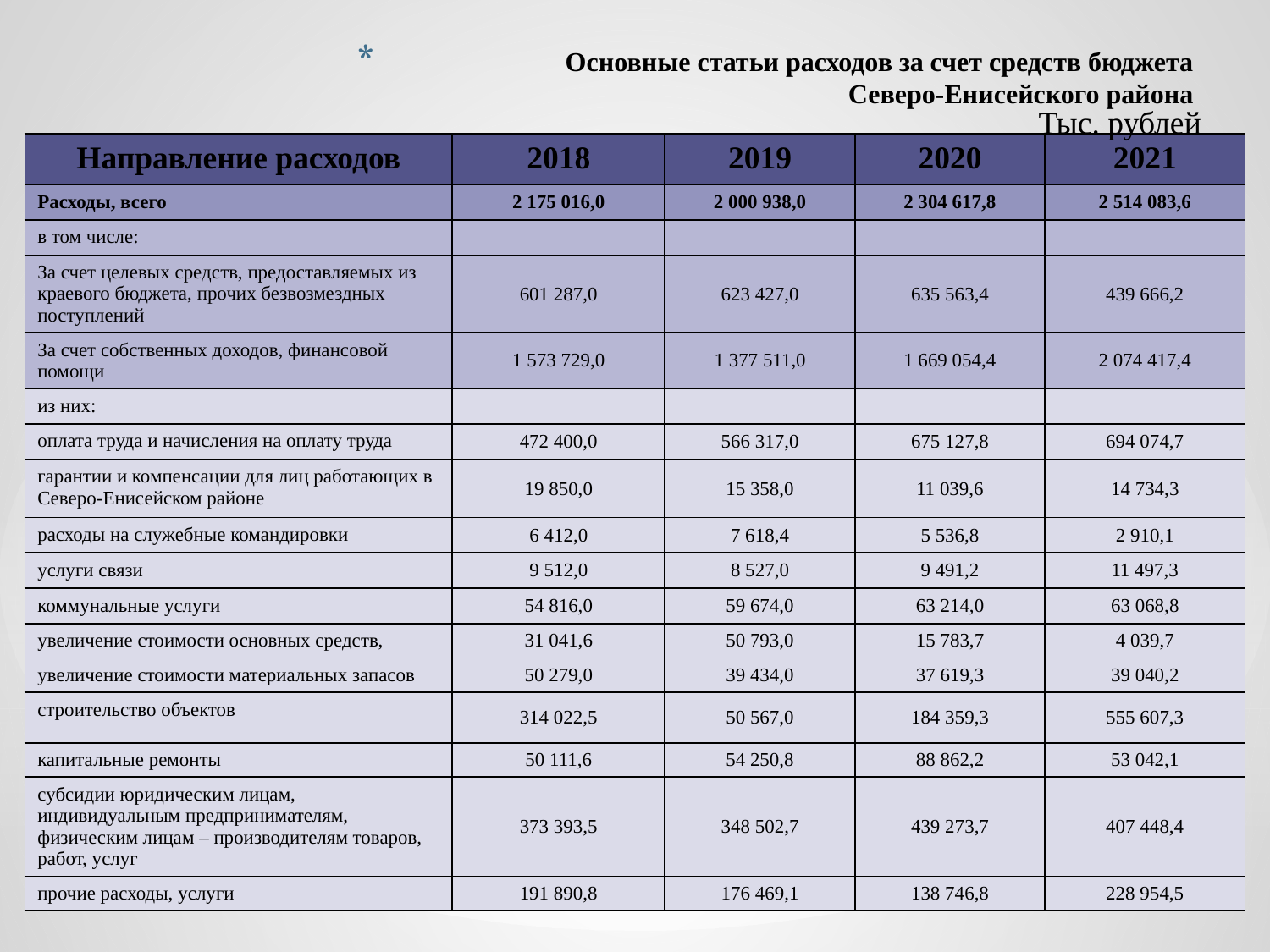

# Основные статьи расходов за счет средств бюджета Северо-Енисейского района
Тыс. рублей
| Направление расходов | 2018 | 2019 | 2020 | 2021 |
| --- | --- | --- | --- | --- |
| Расходы, всего | 2 175 016,0 | 2 000 938,0 | 2 304 617,8 | 2 514 083,6 |
| в том числе: |  |  |  |  |
| За счет целевых средств, предоставляемых из краевого бюджета, прочих безвозмездных поступлений | 601 287,0 | 623 427,0 | 635 563,4 | 439 666,2 |
| За счет собственных доходов, финансовой помощи | 1 573 729,0 | 1 377 511,0 | 1 669 054,4 | 2 074 417,4 |
| из них: |  |  |  |  |
| оплата труда и начисления на оплату труда | 472 400,0 | 566 317,0 | 675 127,8 | 694 074,7 |
| гарантии и компенсации для лиц работающих в Северо-Енисейском районе | 19 850,0 | 15 358,0 | 11 039,6 | 14 734,3 |
| расходы на служебные командировки | 6 412,0 | 7 618,4 | 5 536,8 | 2 910,1 |
| услуги связи | 9 512,0 | 8 527,0 | 9 491,2 | 11 497,3 |
| коммунальные услуги | 54 816,0 | 59 674,0 | 63 214,0 | 63 068,8 |
| увеличение стоимости основных средств, | 31 041,6 | 50 793,0 | 15 783,7 | 4 039,7 |
| увеличение стоимости материальных запасов | 50 279,0 | 39 434,0 | 37 619,3 | 39 040,2 |
| строительство объектов | 314 022,5 | 50 567,0 | 184 359,3 | 555 607,3 |
| капитальные ремонты | 50 111,6 | 54 250,8 | 88 862,2 | 53 042,1 |
| субсидии юридическим лицам, индивидуальным предпринимателям, физическим лицам – производителям товаров, работ, услуг | 373 393,5 | 348 502,7 | 439 273,7 | 407 448,4 |
| прочие расходы, услуги | 191 890,8 | 176 469,1 | 138 746,8 | 228 954,5 |